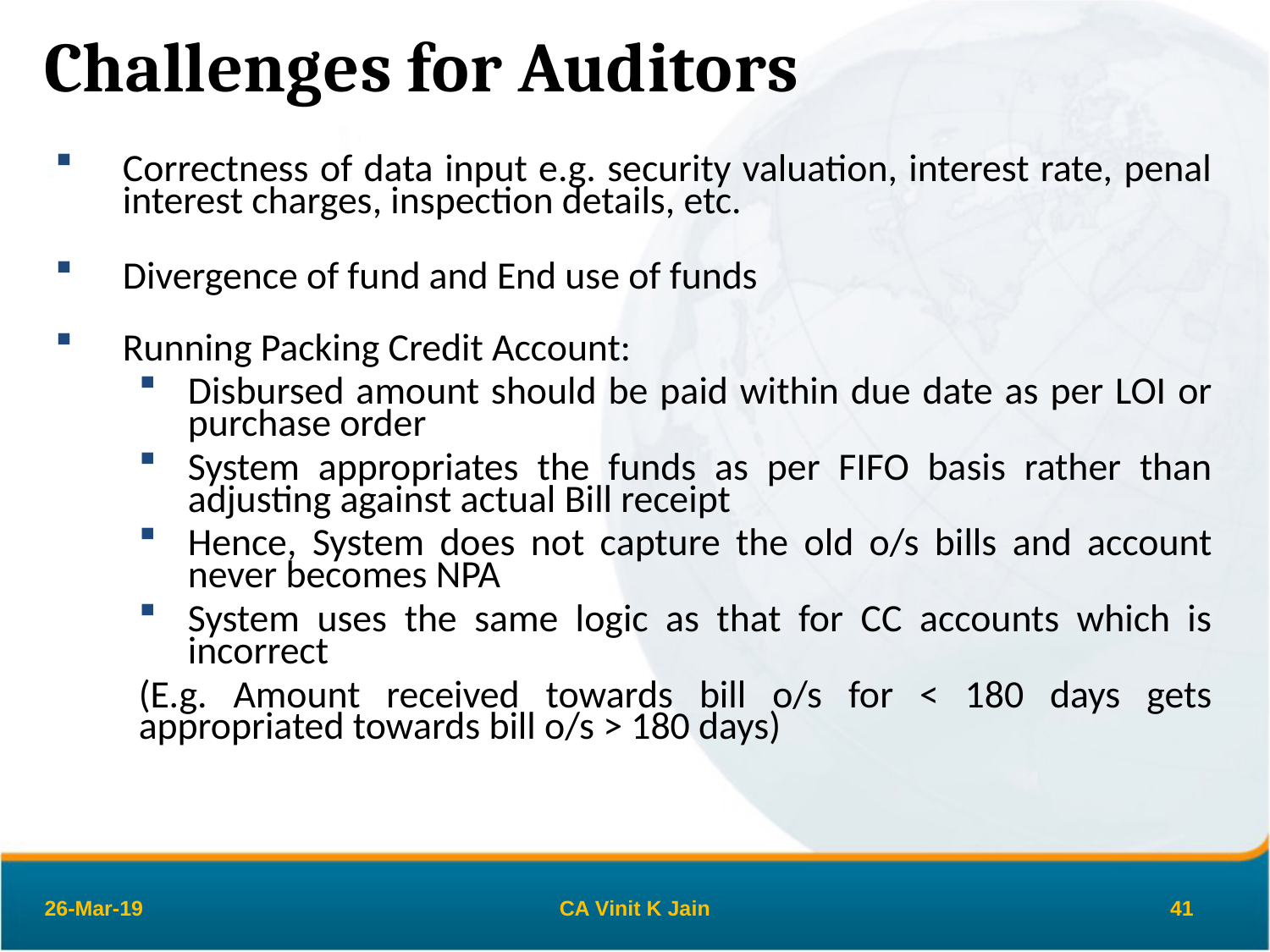

# Challenges for Auditors

Correctness of data input e.g. security valuation, interest rate, penal interest charges, inspection details, etc.

Divergence of fund and End use of funds

Running Packing Credit Account:
Disbursed amount should be paid within due date as per LOI or purchase order
System appropriates the funds as per FIFO basis rather than adjusting against actual Bill receipt
Hence, System does not capture the old o/s bills and account never becomes NPA
System uses the same logic as that for CC accounts which is incorrect
(E.g. Amount received towards bill o/s for < 180 days gets appropriated towards bill o/s > 180 days)

26-Mar-19
CA Vinit K Jain
41